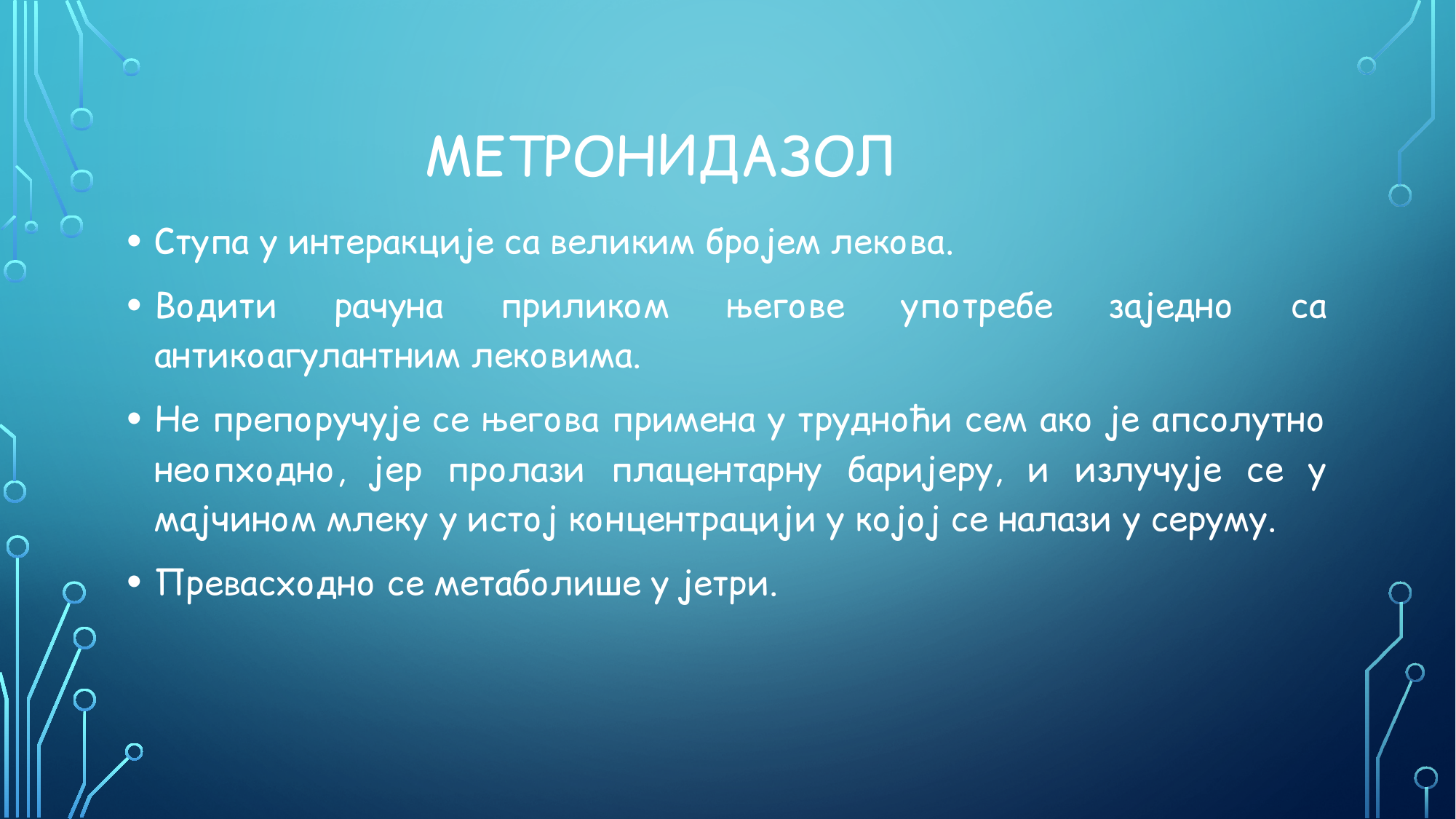

# Метронидазол
Ступа у интеракције са великим бројем лекова.
Водити рачуна приликом његове употребе заједно са антикоагулантним лековима.
Не препоручује се његова примена у трудноћи сем ако је апсолутно неопходно, јер пролази плацентарну баријеру, и излучује се у мајчином млеку у истој концентрацији у којој се налази у серуму.
Превасходно се метаболише у јетри.